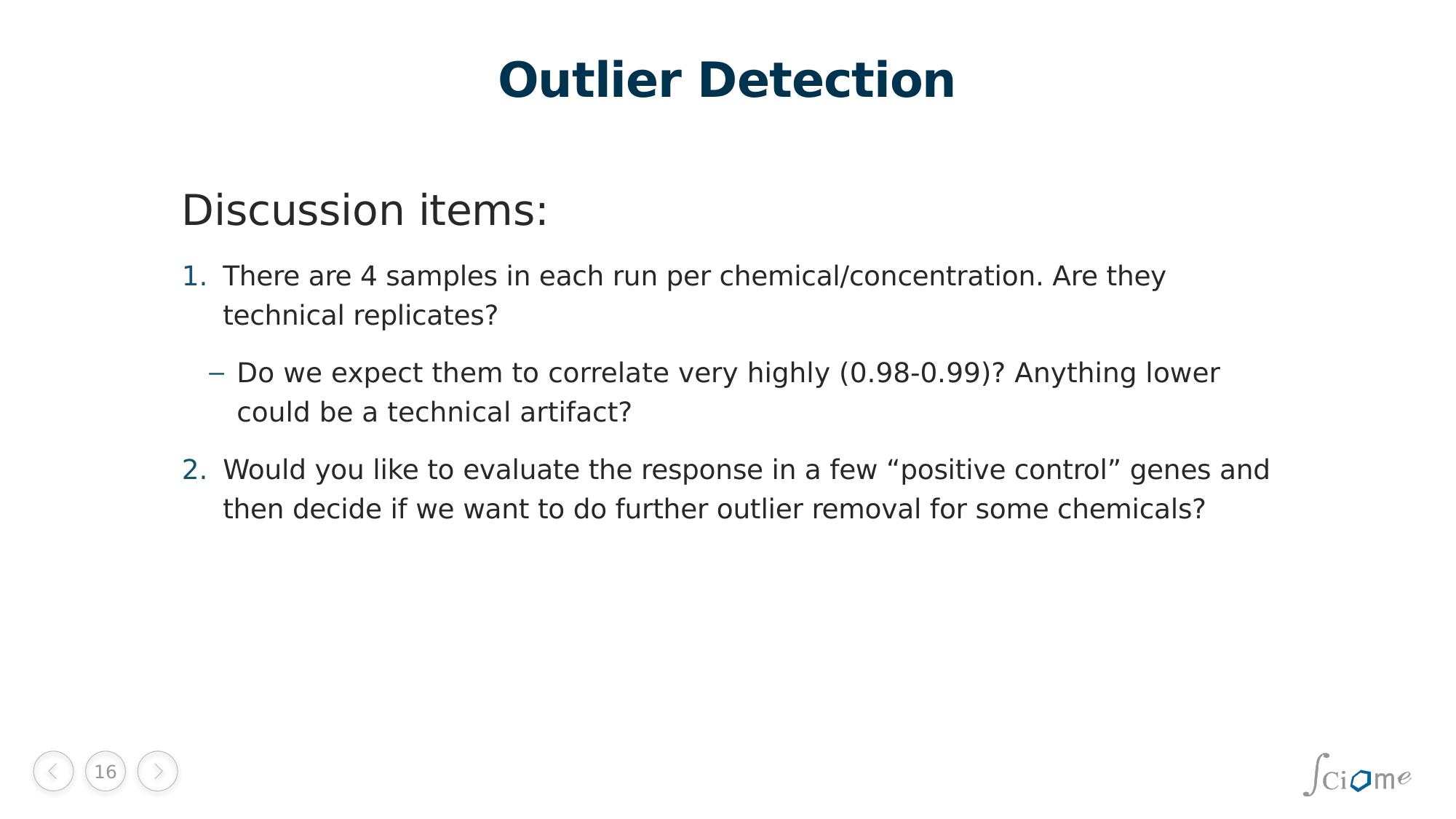

# Outlier Detection
Discussion items:
There are 4 samples in each run per chemical/concentration. Are they technical replicates?
Do we expect them to correlate very highly (0.98-0.99)? Anything lower could be a technical artifact?
Would you like to evaluate the response in a few “positive control” genes and then decide if we want to do further outlier removal for some chemicals?